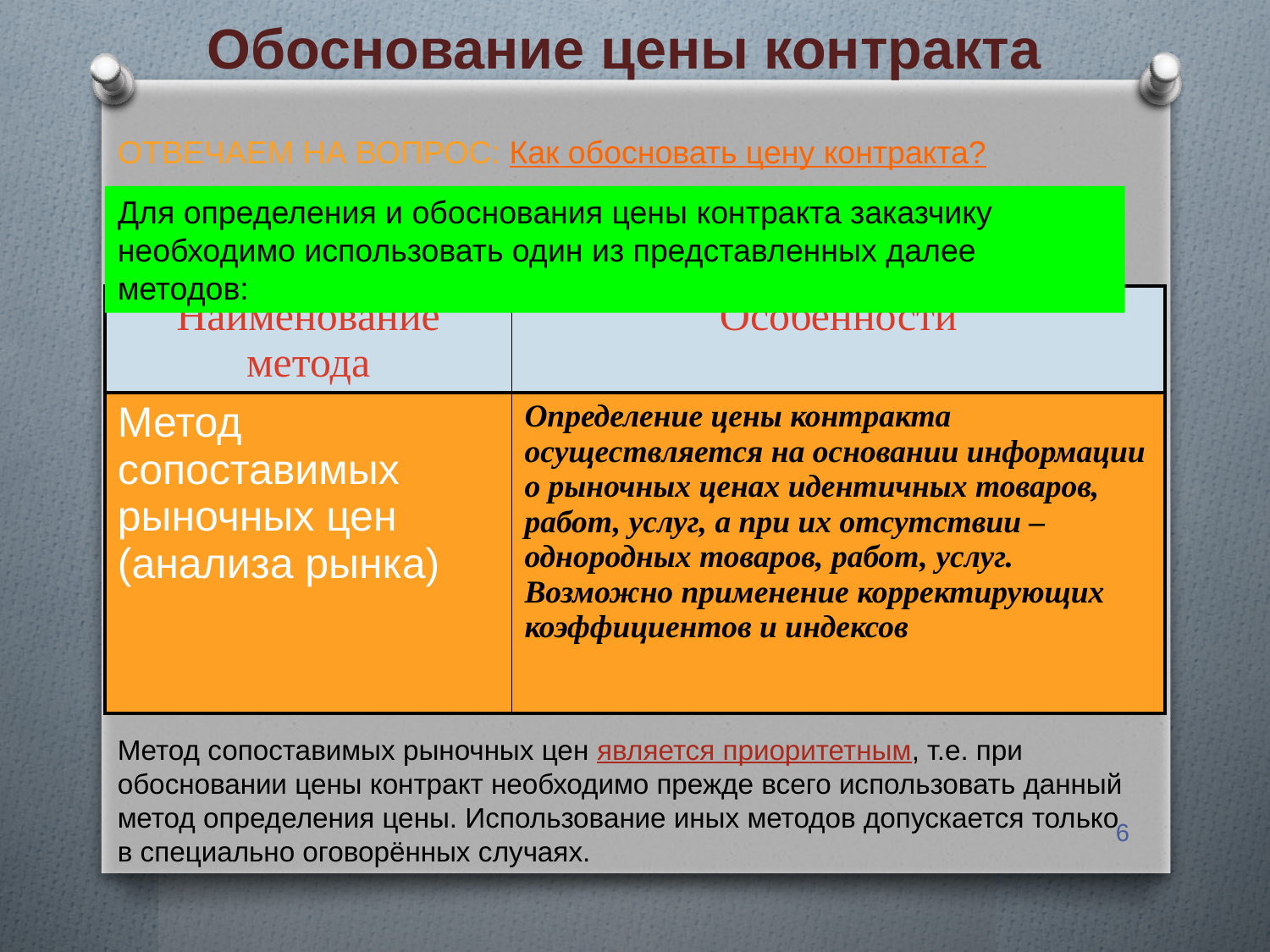

Обоснование цены контракта
ОТВЕЧАЕМ НА ВОПРОС: Как обосновать цену контракта?
Для определения и обоснования цены контракта заказчику необходимо использовать один из представленных далее методов:
| Наименование метода | Особенности |
| --- | --- |
| Метод сопоставимых рыночных цен (анализа рынка) | Определение цены контракта осуществляется на основании информации о рыночных ценах идентичных товаров, работ, услуг, а при их отсутствии – однородных товаров, работ, услуг. Возможно применение корректирующих коэффициентов и индексов |
Метод сопоставимых рыночных цен является приоритетным, т.е. при обосновании цены контракт необходимо прежде всего использовать данный метод определения цены. Использование иных методов допускается только в специально оговорённых случаях.
6